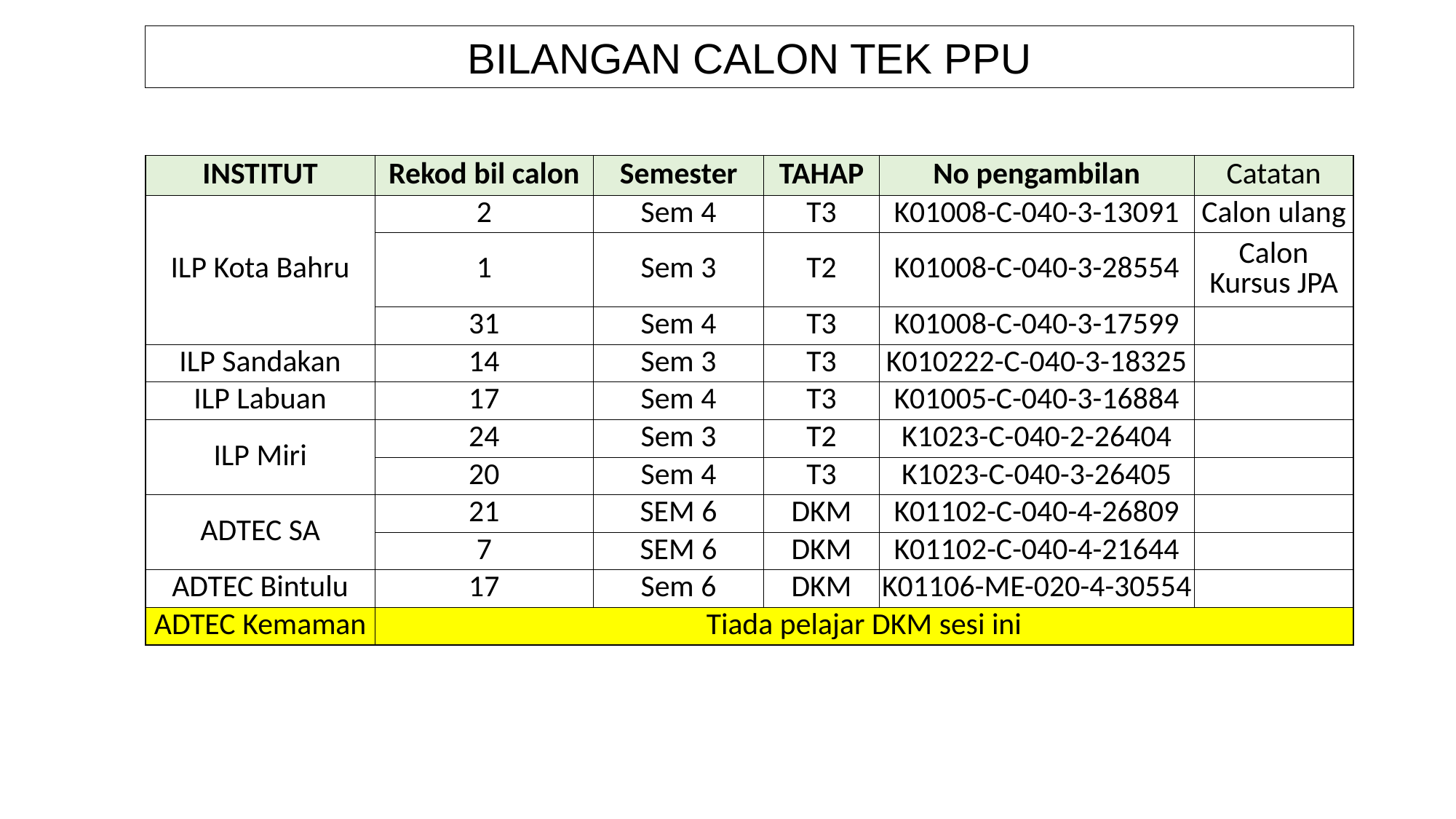

BILANGAN CALON TEK PPU
| INSTITUT | Rekod bil calon | Semester | TAHAP | No pengambilan | Catatan |
| --- | --- | --- | --- | --- | --- |
| ILP Kota Bahru | 2 | Sem 4 | T3 | K01008-C-040-3-13091 | Calon ulang |
|  | 1 | Sem 3 | T2 | K01008-C-040-3-28554 | Calon Kursus JPA |
|  | 31 | Sem 4 | T3 | K01008-C-040-3-17599 |  |
| ILP Sandakan | 14 | Sem 3 | T3 | K010222-C-040-3-18325 |  |
| ILP Labuan | 17 | Sem 4 | T3 | K01005-C-040-3-16884 |  |
| ILP Miri | 24 | Sem 3 | T2 | K1023-C-040-2-26404 |  |
|  | 20 | Sem 4 | T3 | K1023-C-040-3-26405 |  |
| ADTEC SA | 21 | SEM 6 | DKM | K01102-C-040-4-26809 |  |
|  | 7 | SEM 6 | DKM | K01102-C-040-4-21644 |  |
| ADTEC Bintulu | 17 | Sem 6 | DKM | K01106-ME-020-4-30554 |  |
| ADTEC Kemaman | Tiada pelajar DKM sesi ini |  |  |  |  |